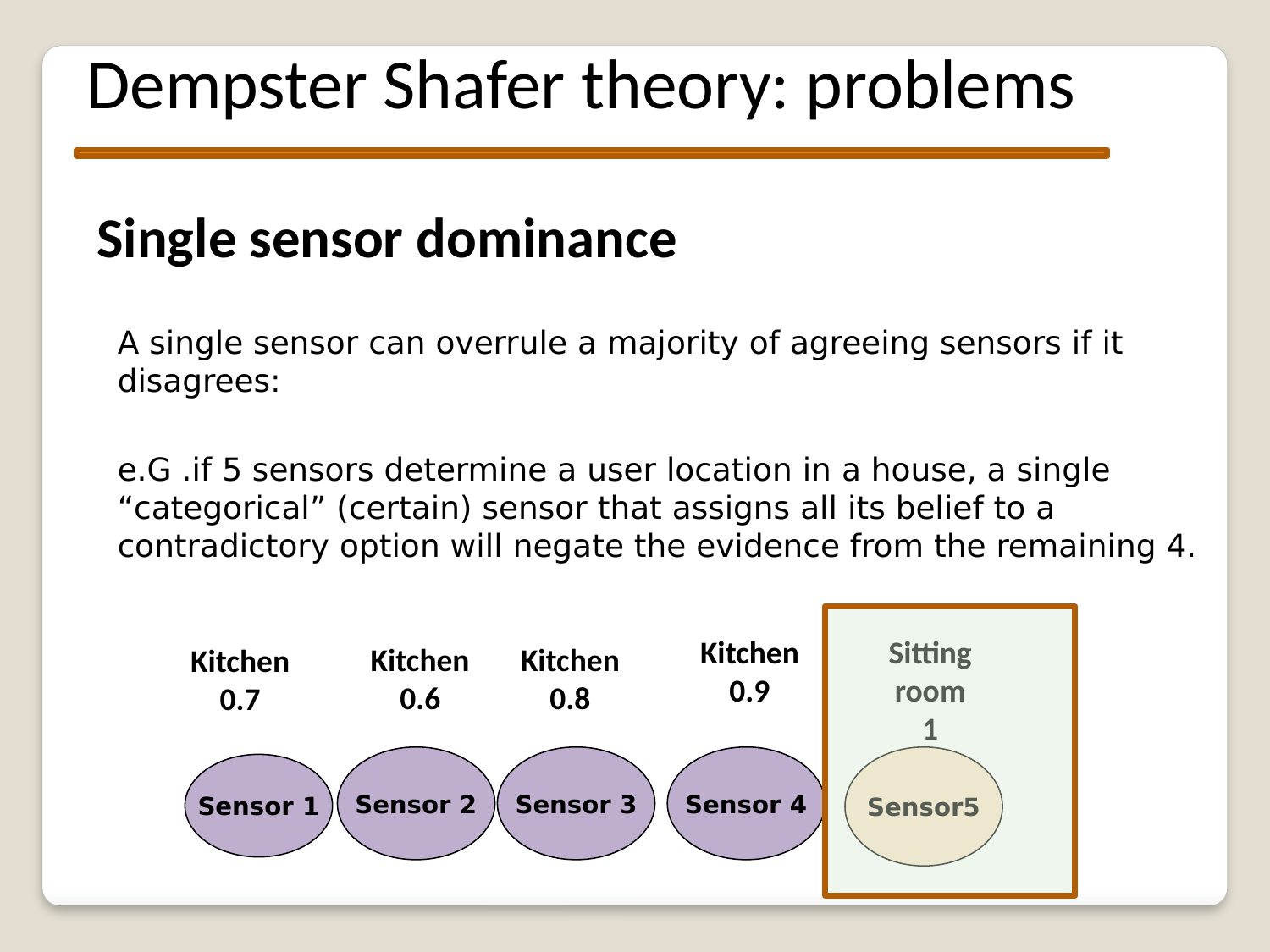

Dempster Shafer theory: problems

Single sensor dominance
A single sensor can overrule a majority of agreeing sensors if it disagrees:

e.G .if 5 sensors determine a user location in a house, a single “categorical” (certain) sensor that assigns all its belief to a contradictory option will negate the evidence from the remaining 4.

Kitchen 0.9
Sitting room
1
Kitchen 0.6
Kitchen 0.8
Kitchen 0.7
Sensor 2
Sensor 3
Sensor 4
Sensor5
Sensor 1